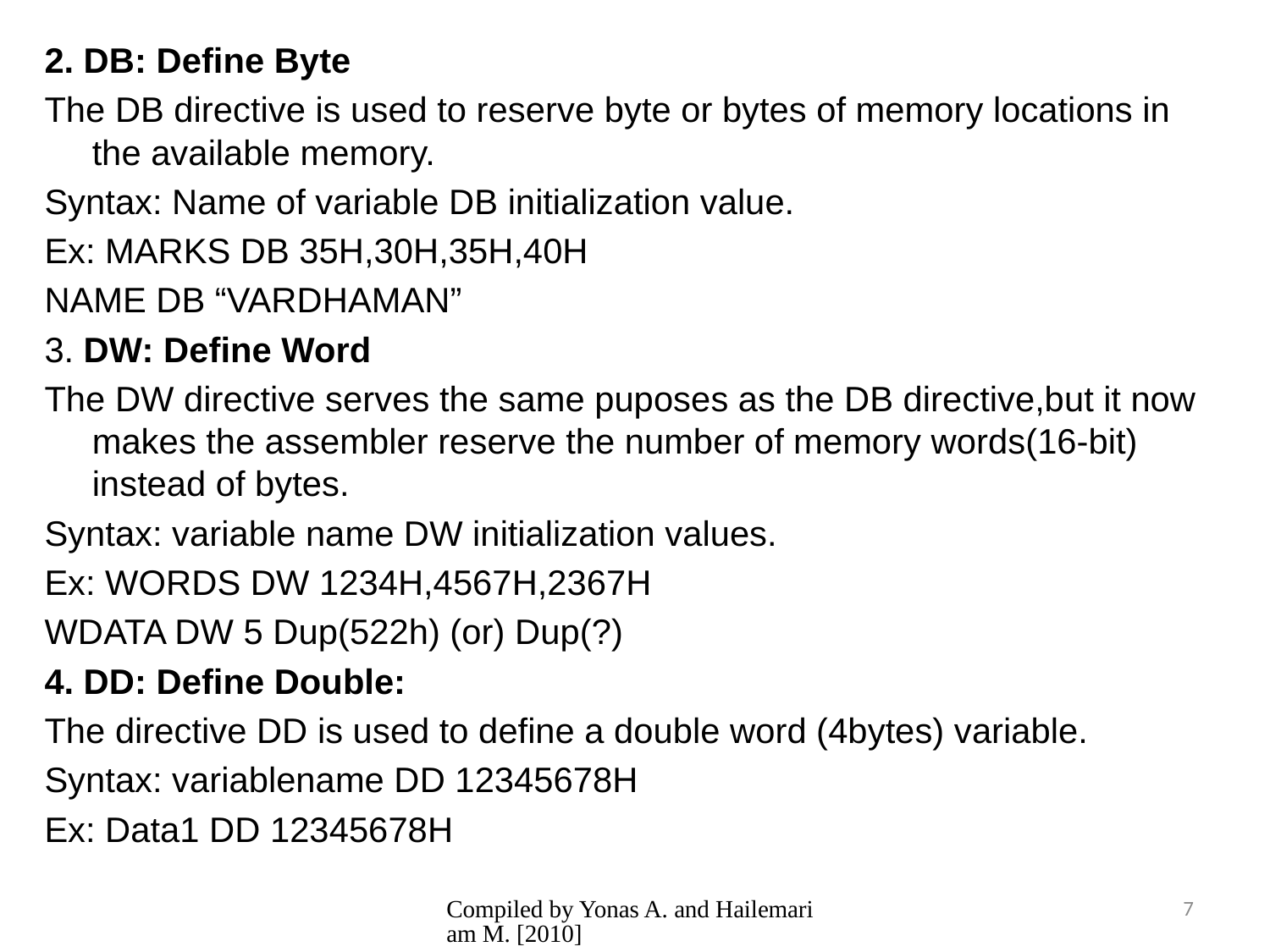

2. DB: Define Byte
The DB directive is used to reserve byte or bytes of memory locations in the available memory.
Syntax: Name of variable DB initialization value.
Ex: MARKS DB 35H,30H,35H,40H
NAME DB “VARDHAMAN”
3. DW: Define Word
The DW directive serves the same puposes as the DB directive,but it now makes the assembler reserve the number of memory words(16-bit) instead of bytes.
Syntax: variable name DW initialization values.
Ex: WORDS DW 1234H,4567H,2367H
WDATA DW 5 Dup(522h) (or) Dup(?)
4. DD: Define Double:
The directive DD is used to define a double word (4bytes) variable.
Syntax: variablename DD 12345678H
Ex: Data1 DD 12345678H

Compiled by Yonas A. and Hailemariam M. [2010]
7